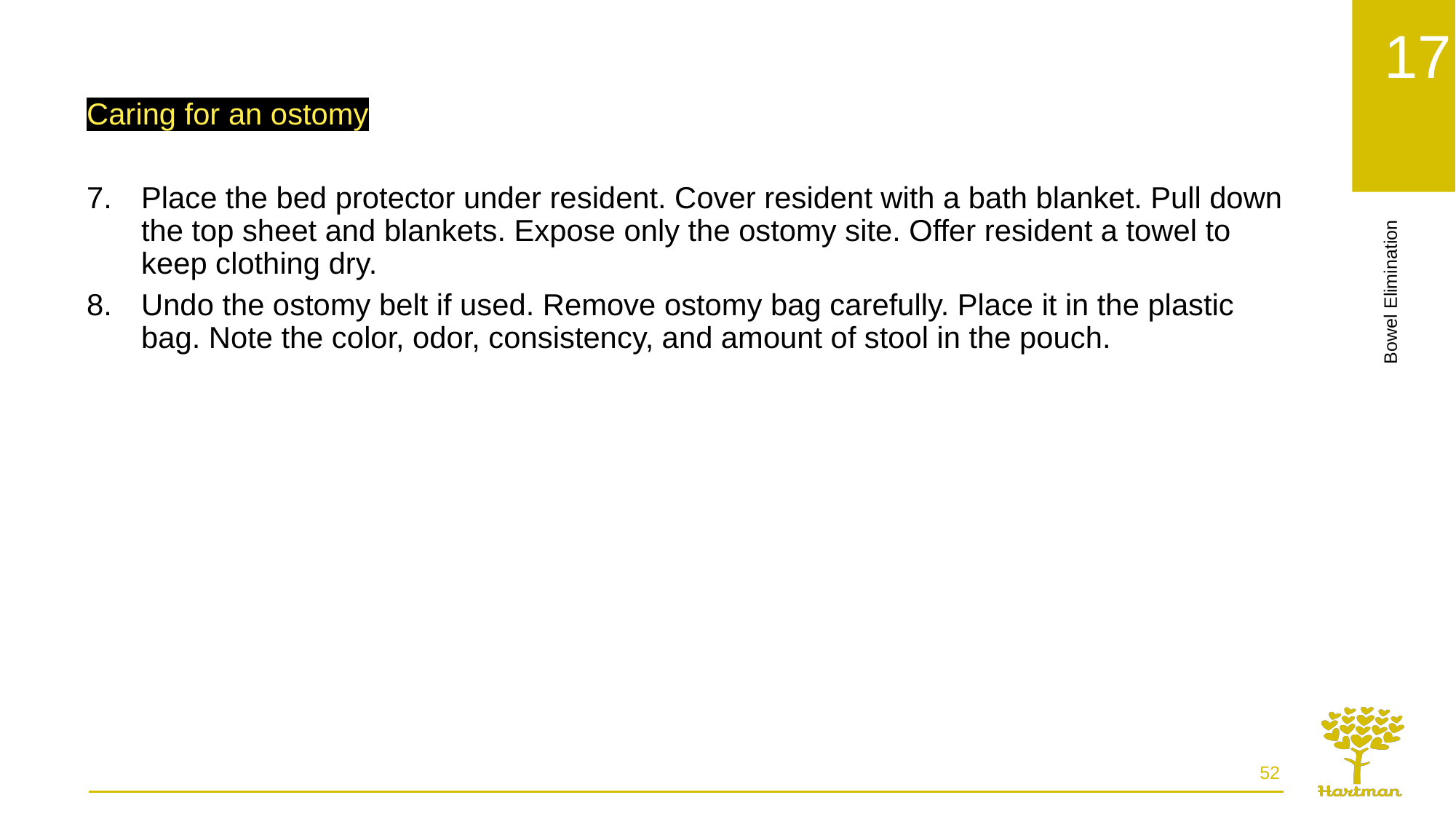

Caring for an ostomy

Place the bed protector under resident. Cover resident with a bath blanket. Pull down the top sheet and blankets. Expose only the ostomy site. Offer resident a towel to keep clothing dry.
Undo the ostomy belt if used. Remove ostomy bag carefully. Place it in the plastic bag. Note the color, odor, consistency, and amount of stool in the pouch.

52